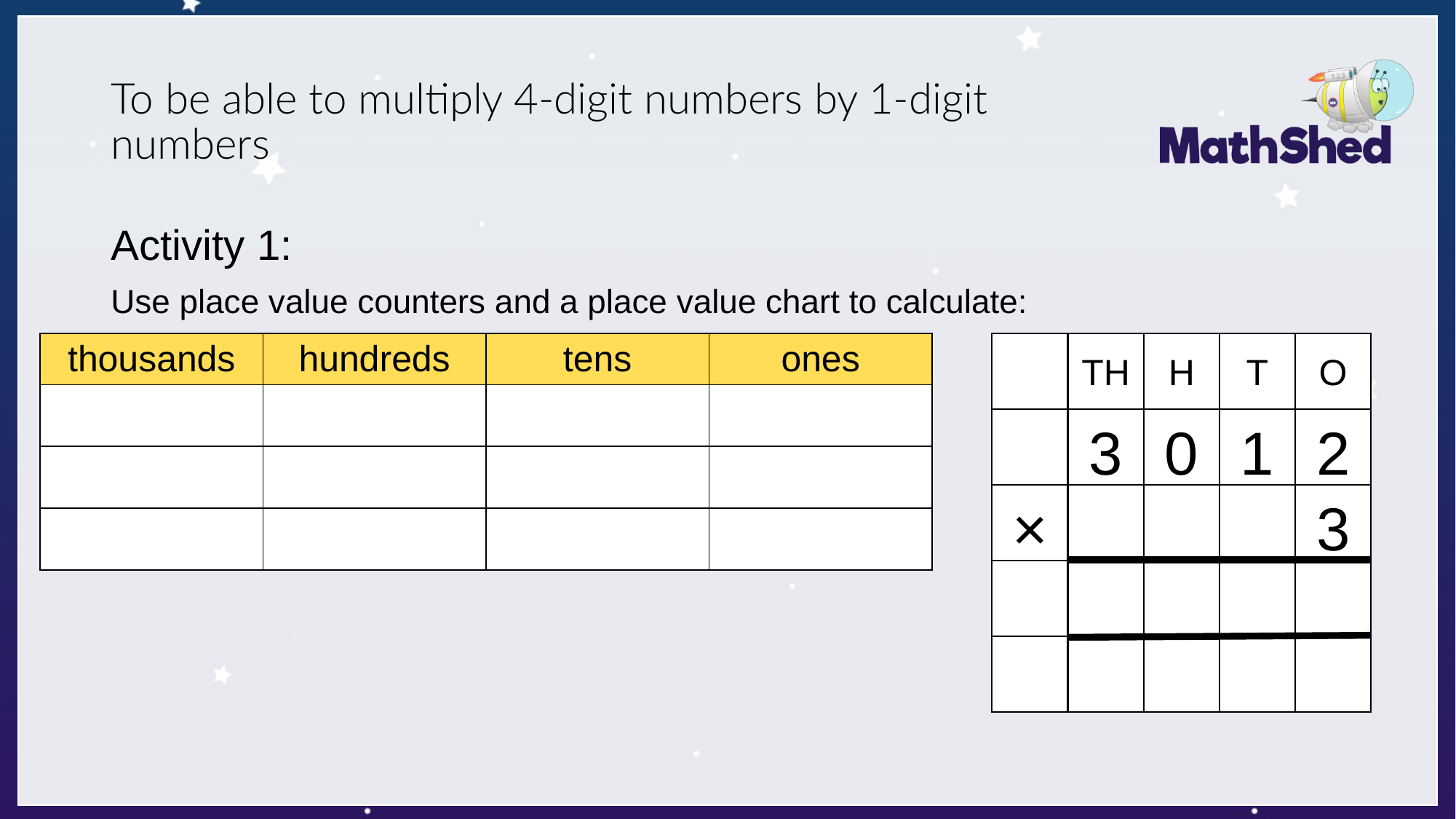

# To be able to multiply 4-digit numbers by 1-digit numbers
Activity 1:
Use place value counters and a place value chart to calculate:
c

| thousands | hundreds | tens | ones |
| --- | --- | --- | --- |
|  |  |  |  |
|  |  |  |  |
|  |  |  |  |

TH
H
T
O

3
0
1
2
×

3

9
0
3
6

1
0
0